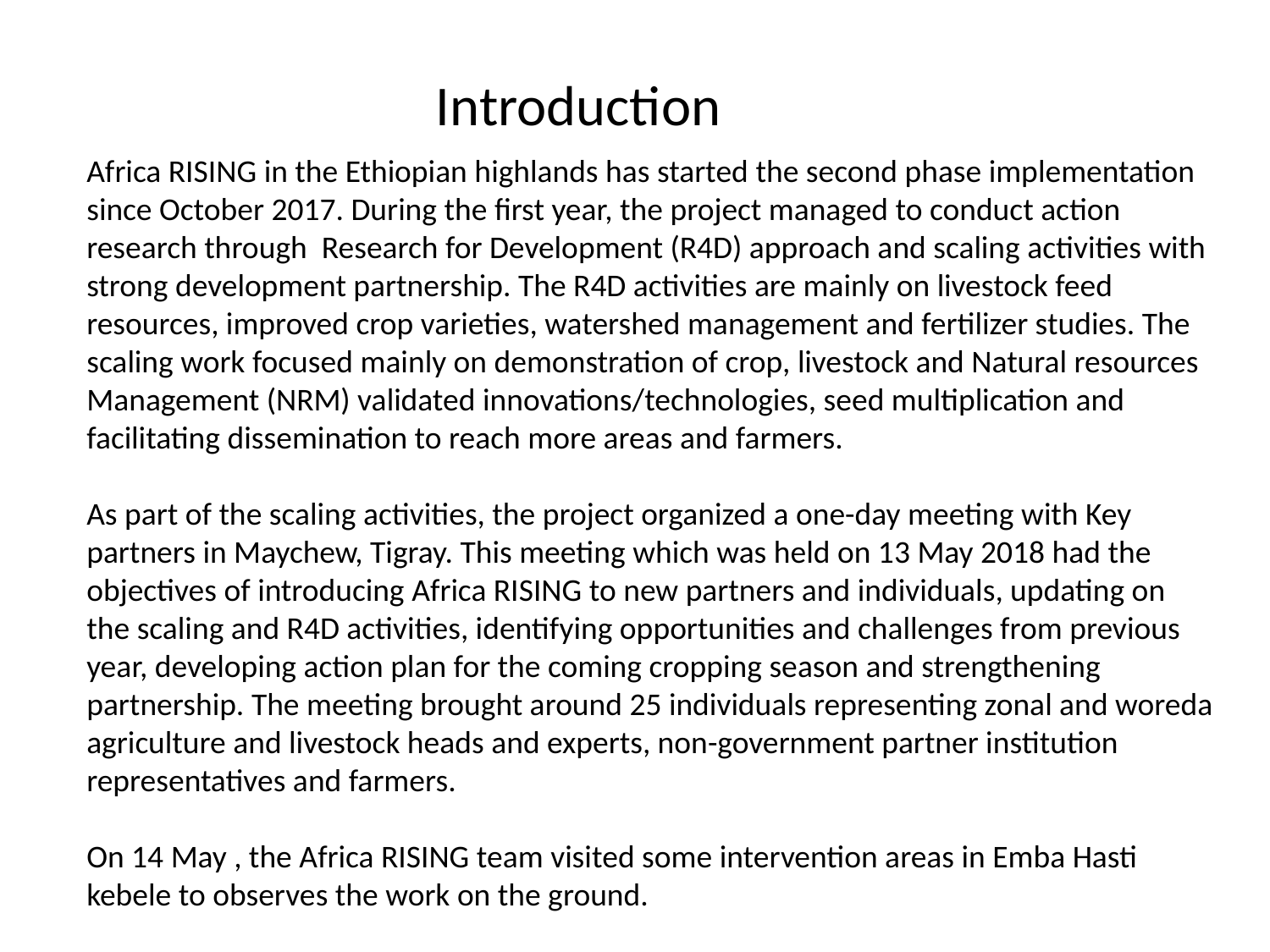

Introduction
Africa RISING in the Ethiopian highlands has started the second phase implementation  since October 2017. During the first year, the project managed to conduct action research through  Research for Development (R4D) approach and scaling activities with strong development partnership. The R4D activities are mainly on livestock feed resources, improved crop varieties, watershed management and fertilizer studies. The scaling work focused mainly on demonstration of crop, livestock and Natural resources Management (NRM) validated innovations/technologies, seed multiplication and facilitating dissemination to reach more areas and farmers.

As part of the scaling activities, the project organized a one-day meeting with Key partners in Maychew, Tigray. This meeting which was held on 13 May 2018 had the objectives of introducing Africa RISING to new partners and individuals, updating on the scaling and R4D activities, identifying opportunities and challenges from previous year, developing action plan for the coming cropping season and strengthening partnership. The meeting brought around 25 individuals representing zonal and woreda agriculture and livestock heads and experts, non-government partner institution representatives and farmers.

On 14 May , the Africa RISING team visited some intervention areas in Emba Hasti kebele to observes the work on the ground.